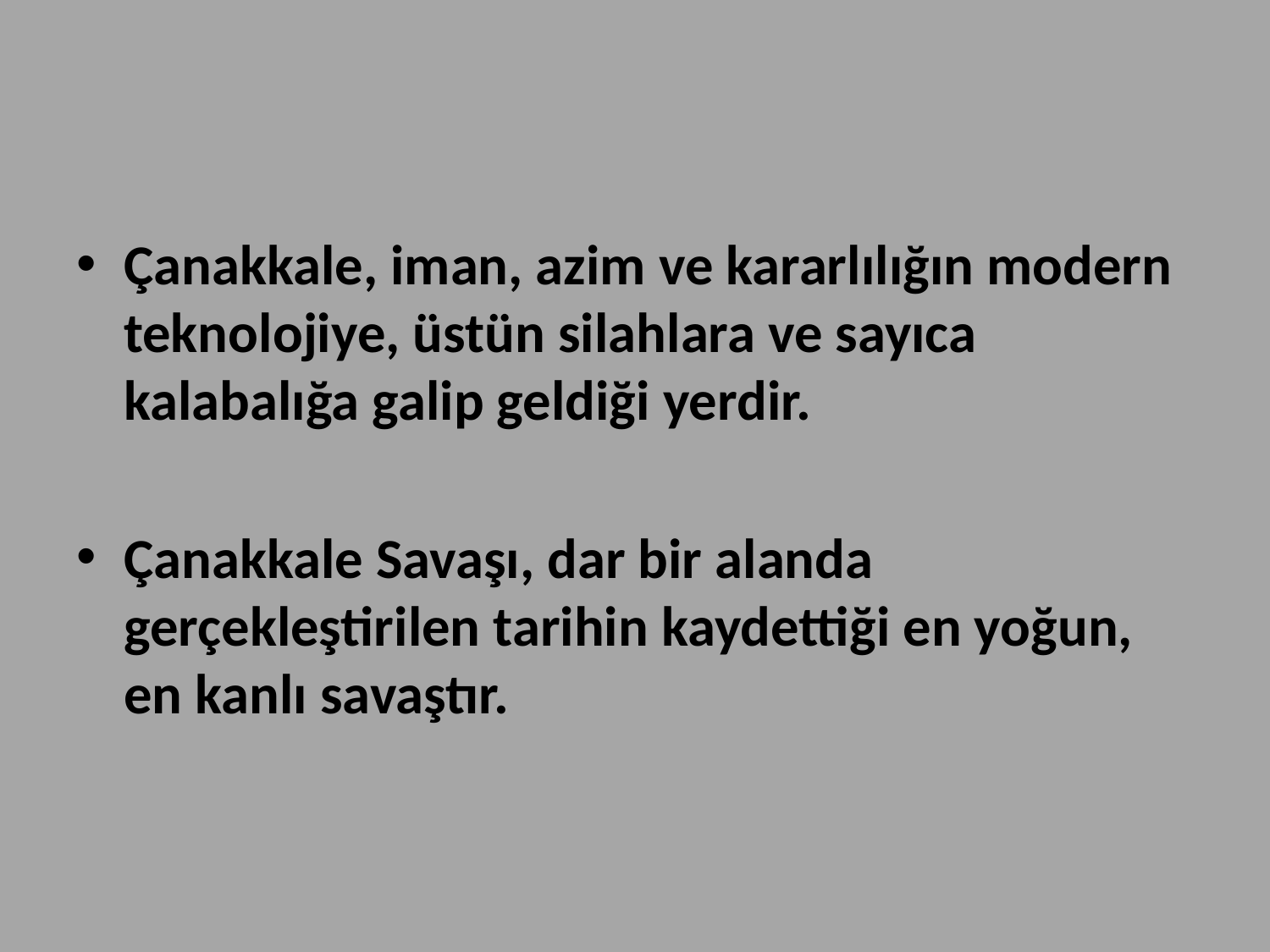

#
Çanakkale, iman, azim ve kararlılığın modern teknolojiye, üstün silahlara ve sayıca kalabalığa galip geldiği yerdir.

Çanakkale Savaşı, dar bir alanda gerçekleştirilen tarihin kaydettiği en yoğun, en kanlı savaştır.